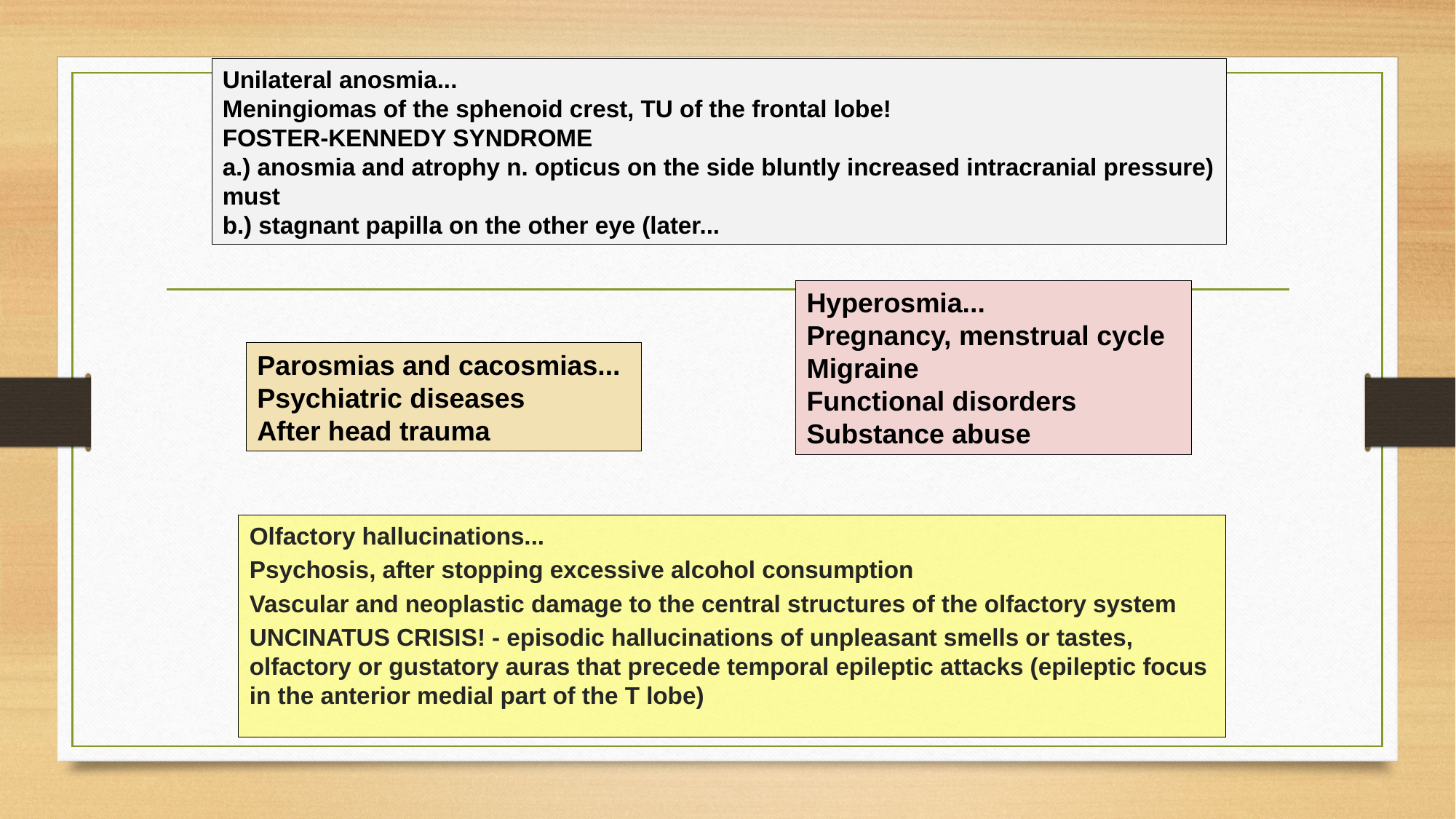

Unilateral anosmia...
Meningiomas of the sphenoid crest, TU of the frontal lobe!
FOSTER-KENNEDY SYNDROME
a.) anosmia and atrophy n. opticus on the side bluntly increased intracranial pressure)
must
b.) stagnant papilla on the other eye (later...
Hyperosmia...
Pregnancy, menstrual cycle
Migraine
Functional disorders
Substance abuse
Parosmias and cacosmias...
Psychiatric diseases
After head trauma
Olfactory hallucinations...
Psychosis, after stopping excessive alcohol consumption
Vascular and neoplastic damage to the central structures of the olfactory system
UNCINATUS CRISIS! - episodic hallucinations of unpleasant smells or tastes, olfactory or gustatory auras that precede temporal epileptic attacks (epileptic focus in the anterior medial part of the T lobe)